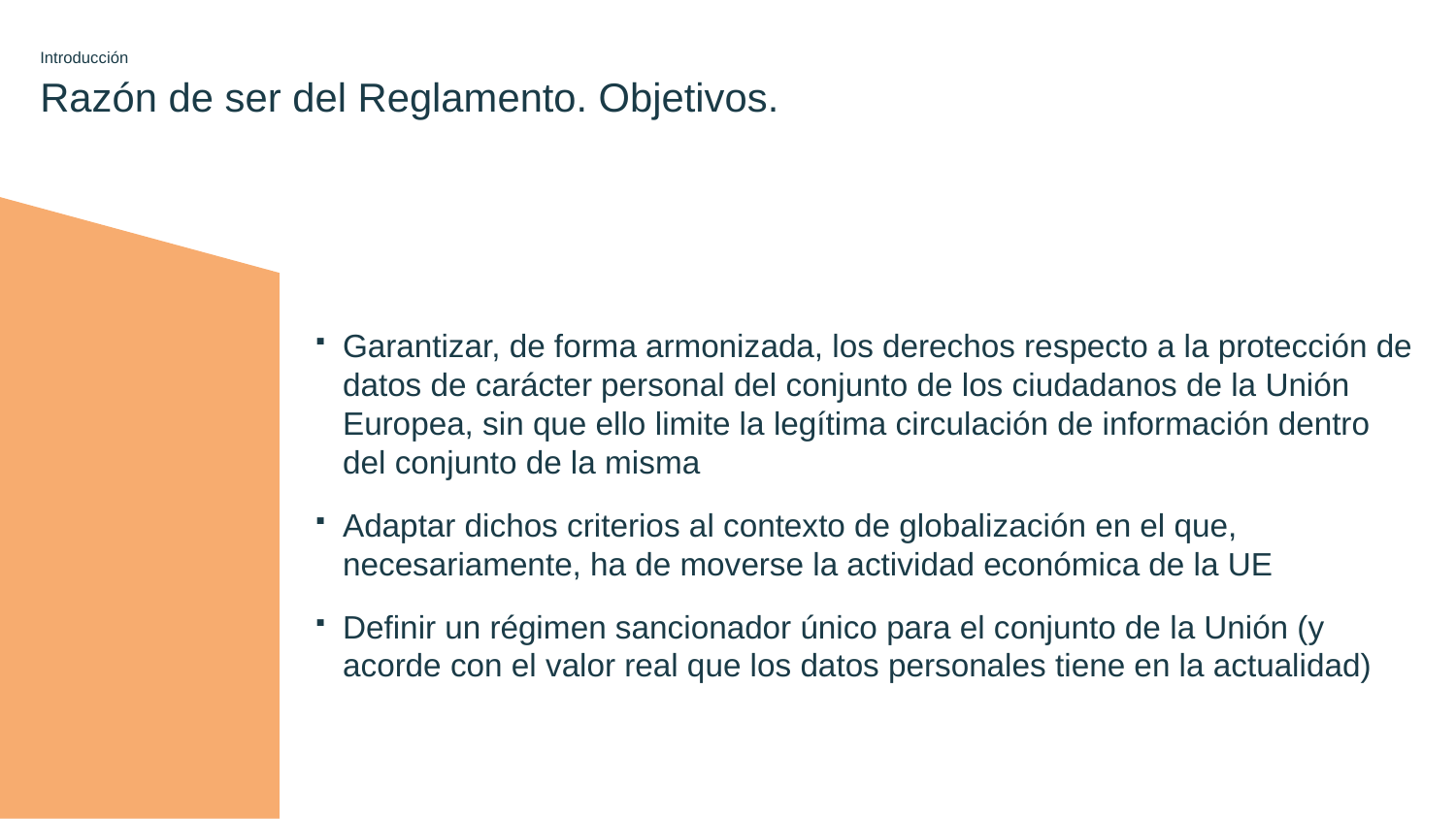

Introducción

# Razón de ser del Reglamento. Objetivos.

Garantizar, de forma armonizada, los derechos respecto a la protección de datos de carácter personal del conjunto de los ciudadanos de la Unión Europea, sin que ello limite la legítima circulación de información dentro del conjunto de la misma
Adaptar dichos criterios al contexto de globalización en el que, necesariamente, ha de moverse la actividad económica de la UE
Definir un régimen sancionador único para el conjunto de la Unión (y acorde con el valor real que los datos personales tiene en la actualidad)